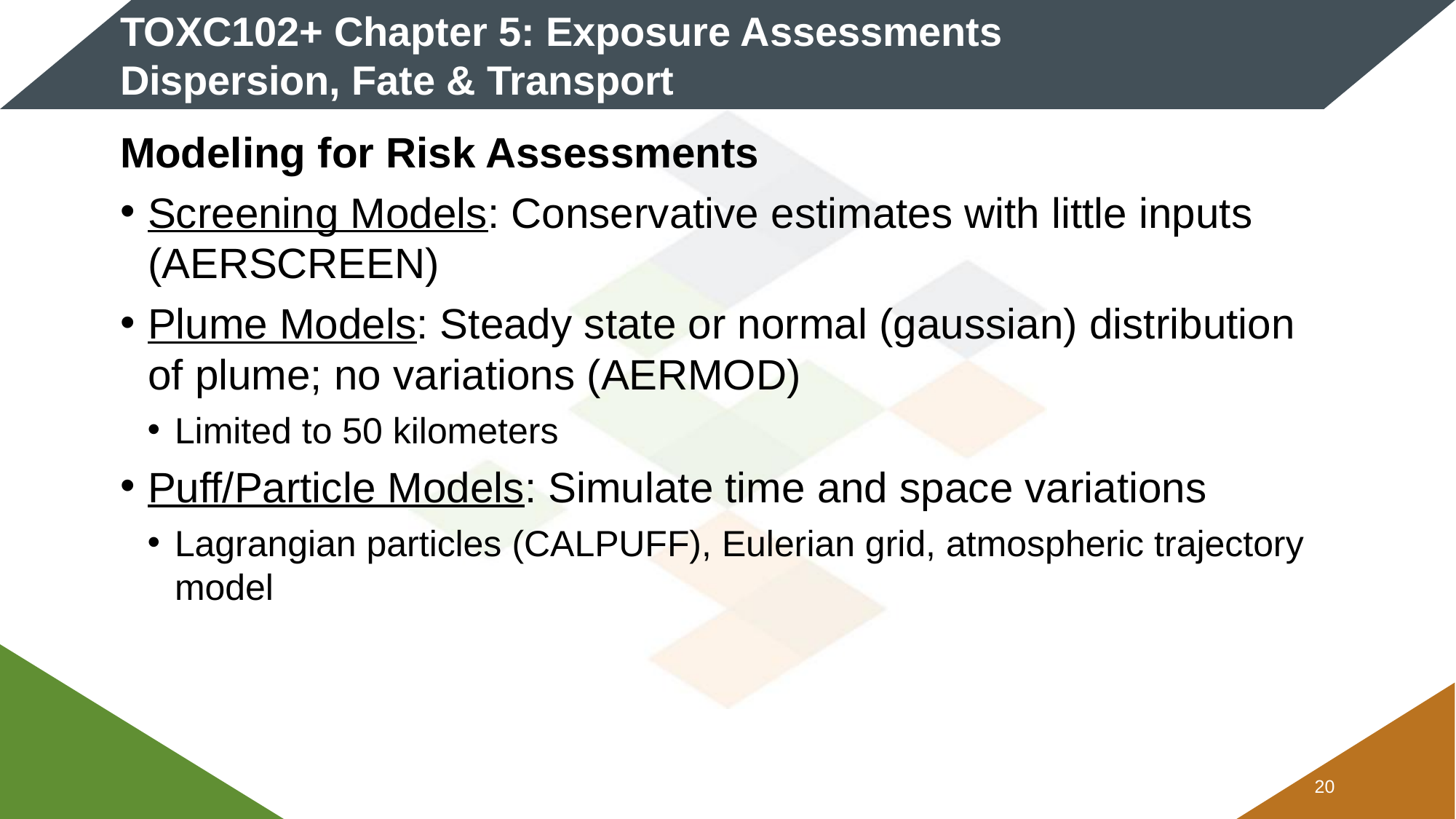

# TOXC102+ Chapter 5: Exposure Assessments Dispersion, Fate & Transport
Modeling for Risk Assessments
Screening Models: Conservative estimates with little inputs (AERSCREEN)
Plume Models: Steady state or normal (gaussian) distribution of plume; no variations (AERMOD)
Limited to 50 kilometers
Puff/Particle Models: Simulate time and space variations
Lagrangian particles (CALPUFF), Eulerian grid, atmospheric trajectory model
20